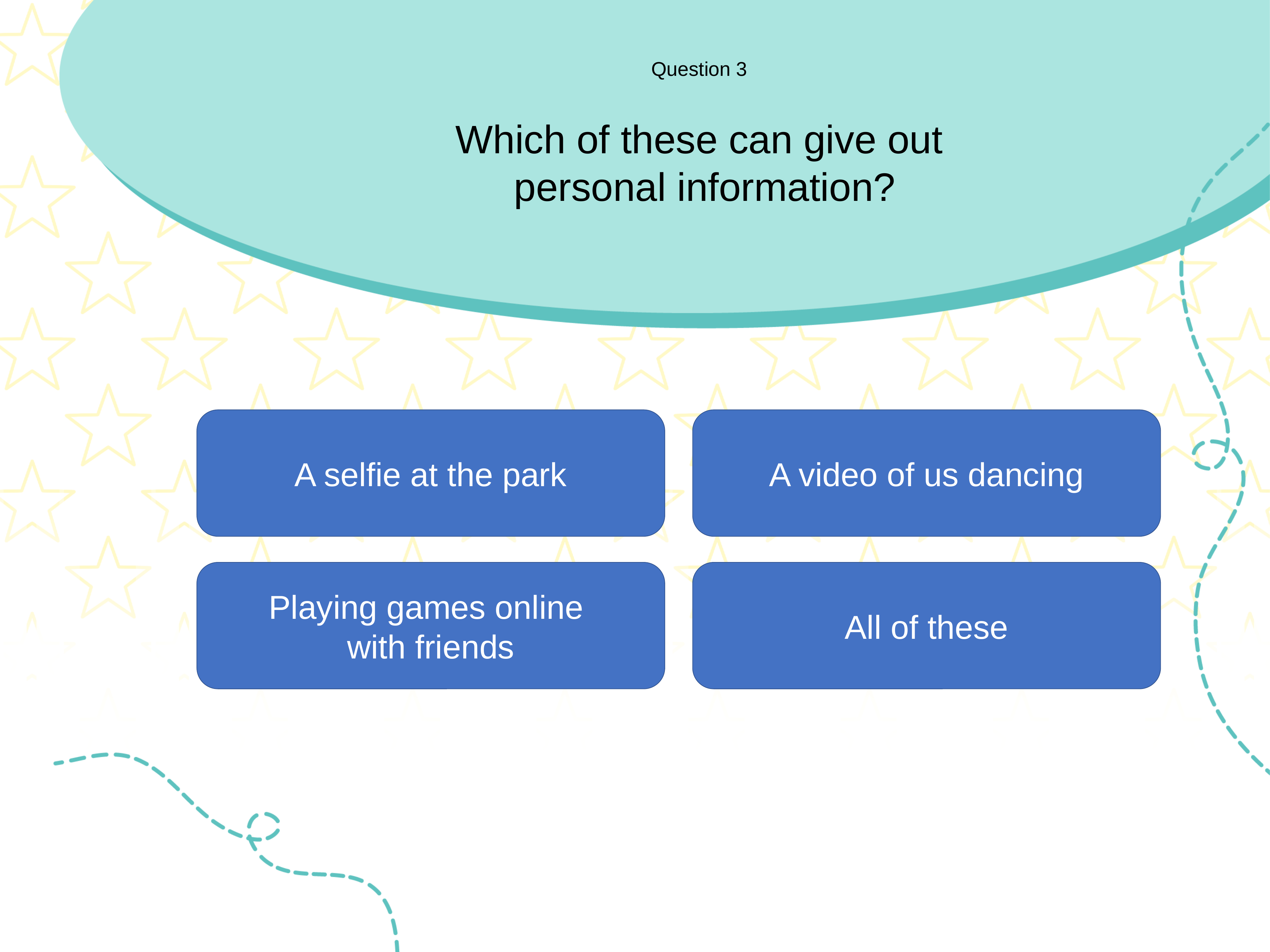

Question 3
Which of these can give out
 personal information?
A selfie at the park
A video of us dancing
Playing games online
with friends
All of these